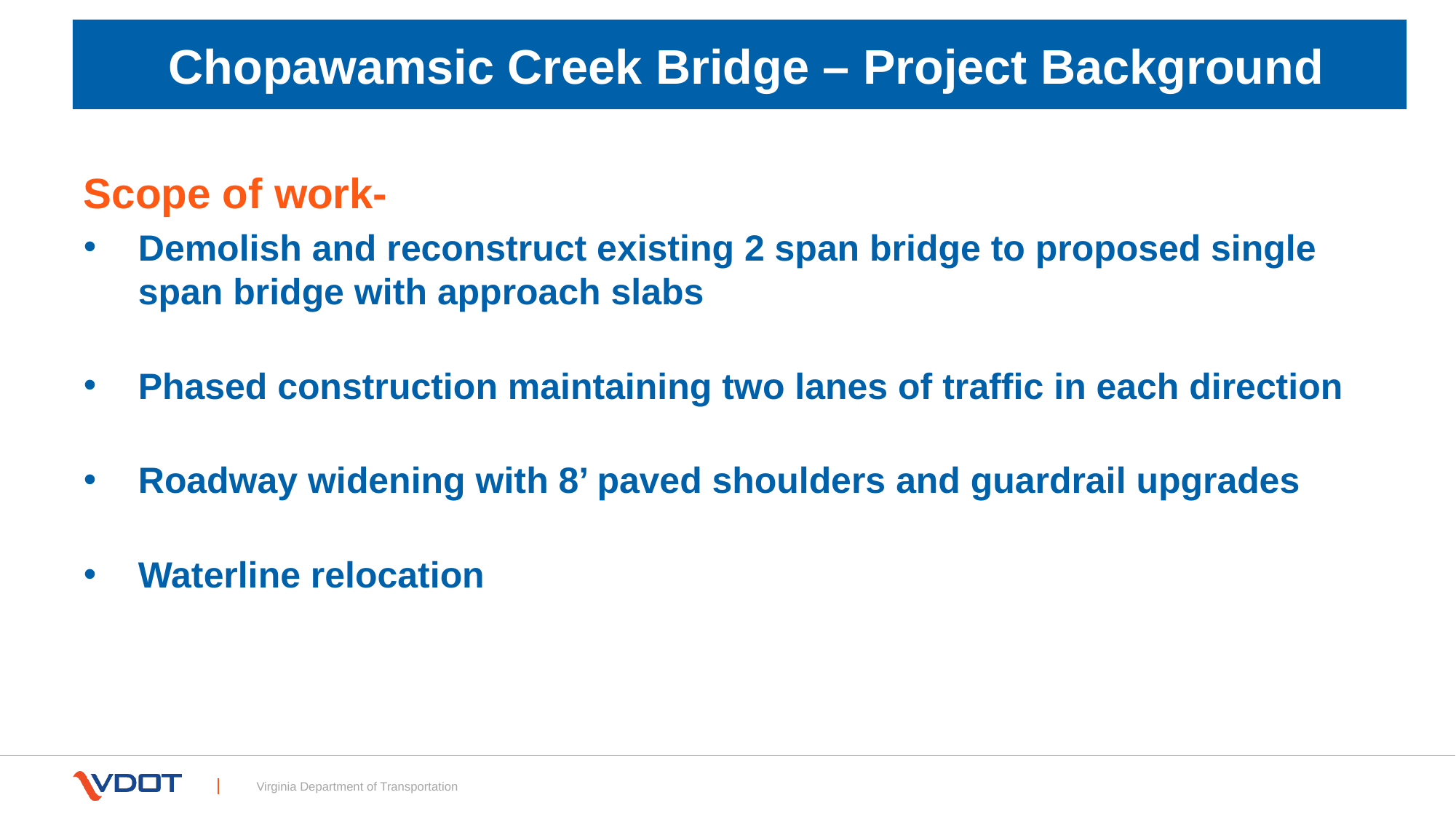

# Chopawamsic Creek Bridge – Project Background

Scope of work-
Demolish and reconstruct existing 2 span bridge to proposed single span bridge with approach slabs
Phased construction maintaining two lanes of traffic in each direction
Roadway widening with 8’ paved shoulders and guardrail upgrades
Waterline relocation

Virginia Department of Transportation